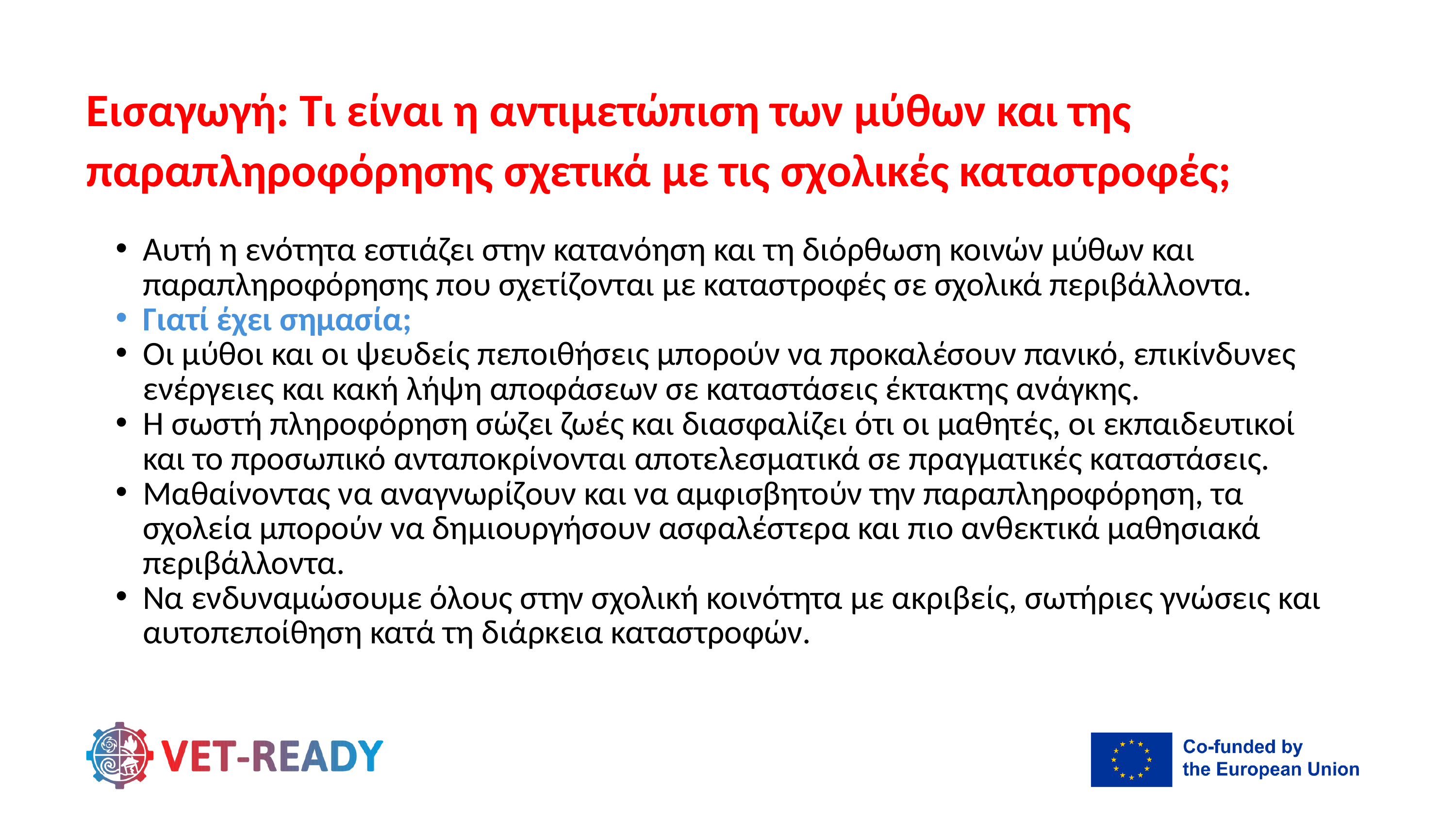

Εισαγωγή: Τι είναι η αντιμετώπιση των μύθων και της παραπληροφόρησης σχετικά με τις σχολικές καταστροφές;
Αυτή η ενότητα εστιάζει στην κατανόηση και τη διόρθωση κοινών μύθων και παραπληροφόρησης που σχετίζονται με καταστροφές σε σχολικά περιβάλλοντα.
Γιατί έχει σημασία;
Οι μύθοι και οι ψευδείς πεποιθήσεις μπορούν να προκαλέσουν πανικό, επικίνδυνες ενέργειες και κακή λήψη αποφάσεων σε καταστάσεις έκτακτης ανάγκης.
Η σωστή πληροφόρηση σώζει ζωές και διασφαλίζει ότι οι μαθητές, οι εκπαιδευτικοί και το προσωπικό ανταποκρίνονται αποτελεσματικά σε πραγματικές καταστάσεις.
Μαθαίνοντας να αναγνωρίζουν και να αμφισβητούν την παραπληροφόρηση, τα σχολεία μπορούν να δημιουργήσουν ασφαλέστερα και πιο ανθεκτικά μαθησιακά περιβάλλοντα.
Να ενδυναμώσουμε όλους στην σχολική κοινότητα με ακριβείς, σωτήριες γνώσεις και αυτοπεποίθηση κατά τη διάρκεια καταστροφών.